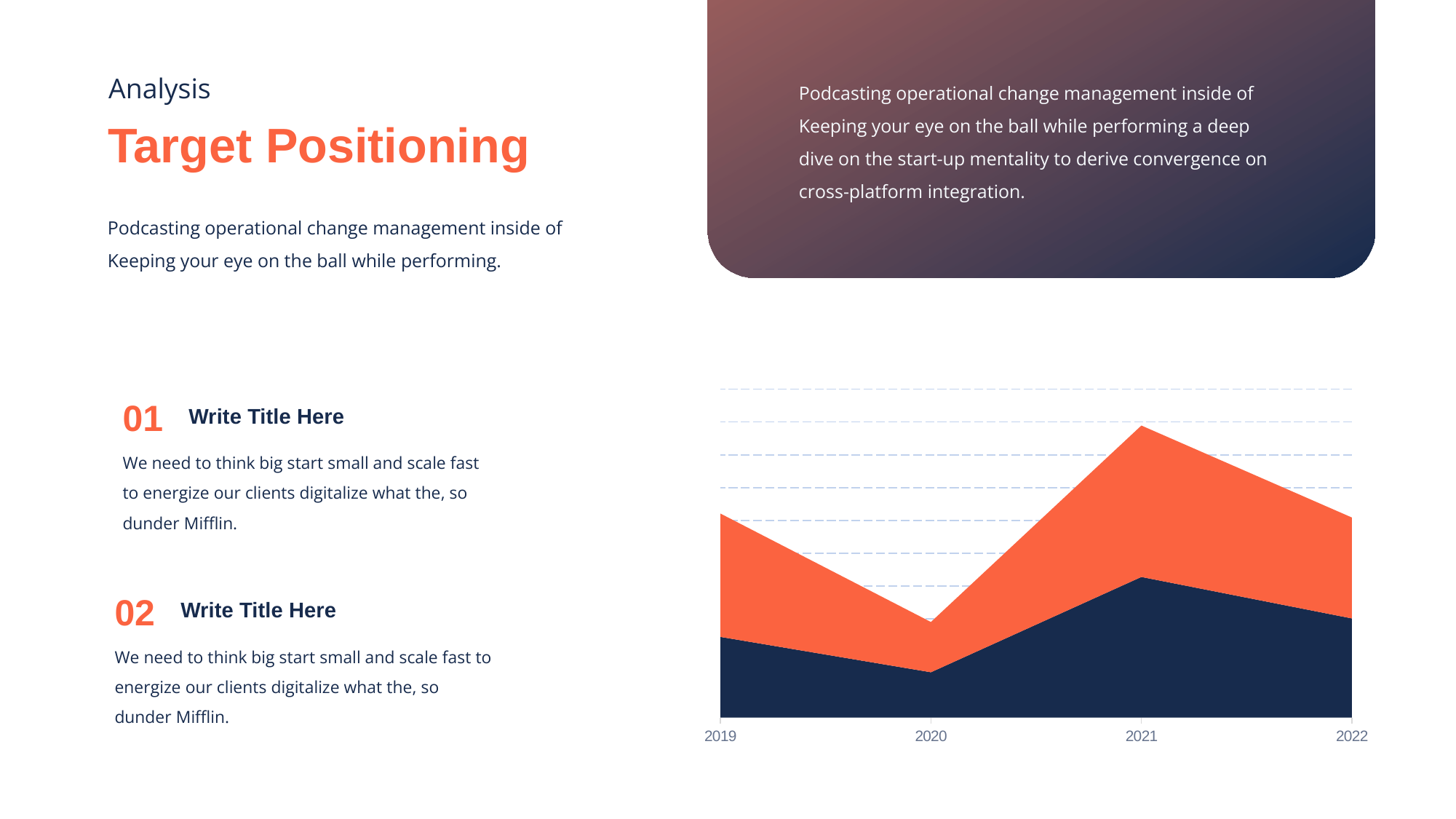

Analysis
Podcasting operational change management inside of
Keeping your eye on the ball while performing a deep dive on the start-up mentality to derive convergence on cross-platform integration.
Target Positioning
Podcasting operational change management inside of
Keeping your eye on the ball while performing.

### Chart

| Category | Paid | Organic |
|---|---|---|
| 2019 | 2454.0 | 3758.0 |
| 2020 | 1376.0 | 1531.0 |
| 2021 | 4279.0 | 4614.0 |
| 2022 | 3015.0 | 3075.0 |
01
Write Title Here
We need to think big start small and scale fast to energize our clients digitalize what the, so dunder Mifflin.
02
Write Title Here
We need to think big start small and scale fast to energize our clients digitalize what the, so dunder Mifflin.